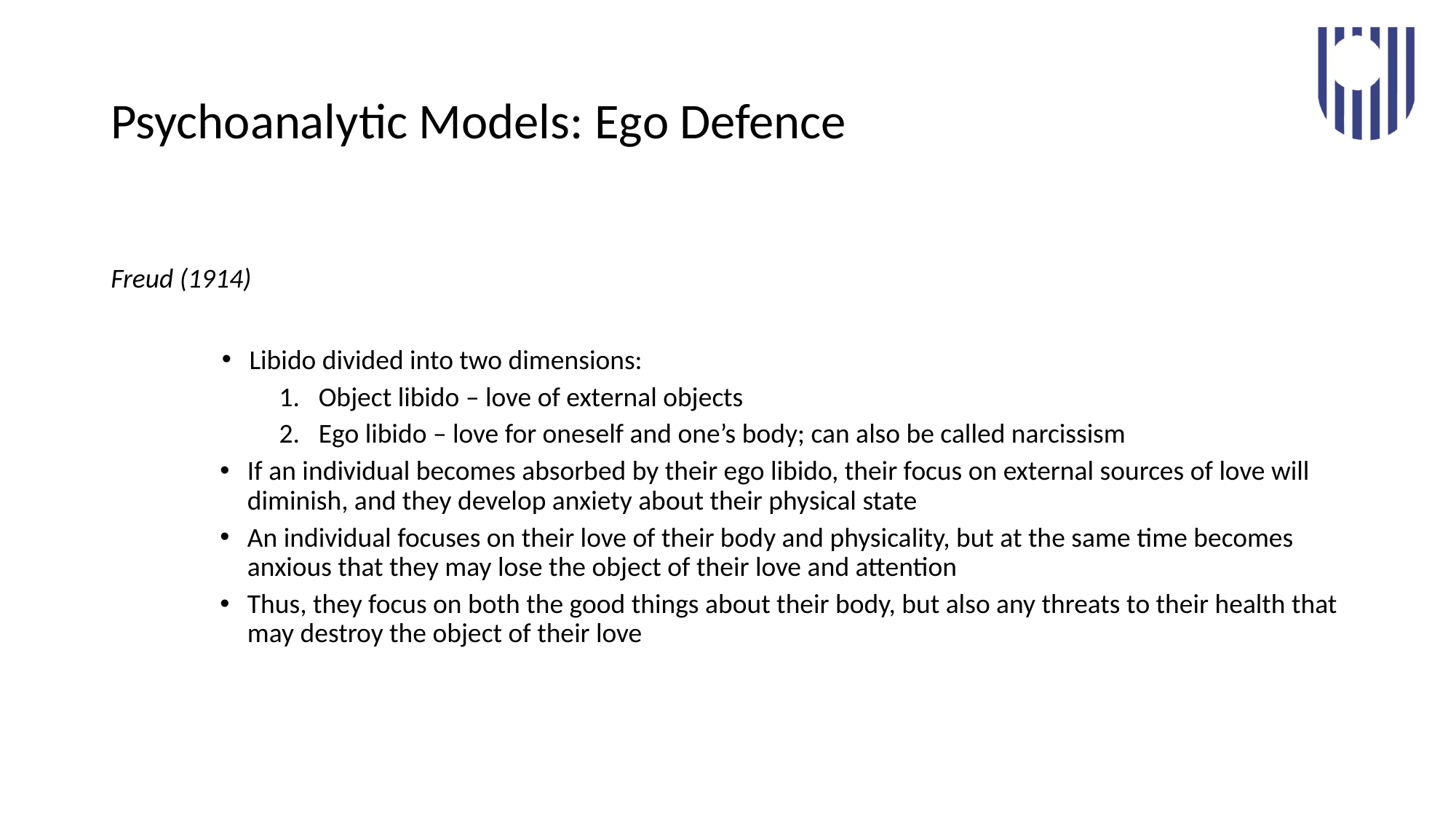

# Psychoanalytic Models: Ego Defence
Freud (1914)

Libido divided into two dimensions:
Object libido – love of external objects
Ego libido – love for oneself and one’s body; can also be called narcissism
If an individual becomes absorbed by their ego libido, their focus on external sources of love will diminish, and they develop anxiety about their physical state
An individual focuses on their love of their body and physicality, but at the same time becomes anxious that they may lose the object of their love and attention
Thus, they focus on both the good things about their body, but also any threats to their health that may destroy the object of their love